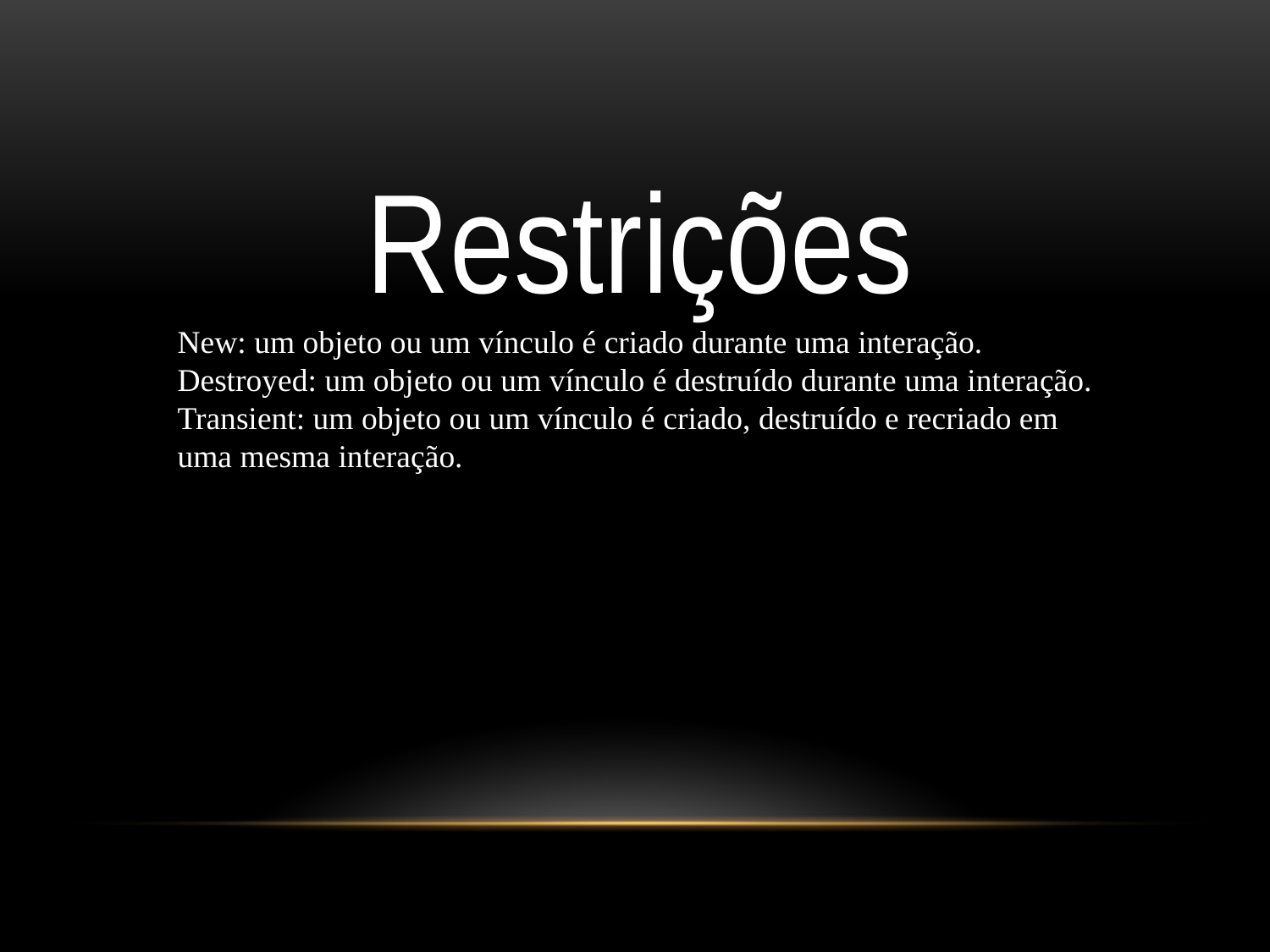

Restrições
New: um objeto ou um vínculo é criado durante uma interação.
Destroyed: um objeto ou um vínculo é destruído durante uma interação.
Transient: um objeto ou um vínculo é criado, destruído e recriado em uma mesma interação.